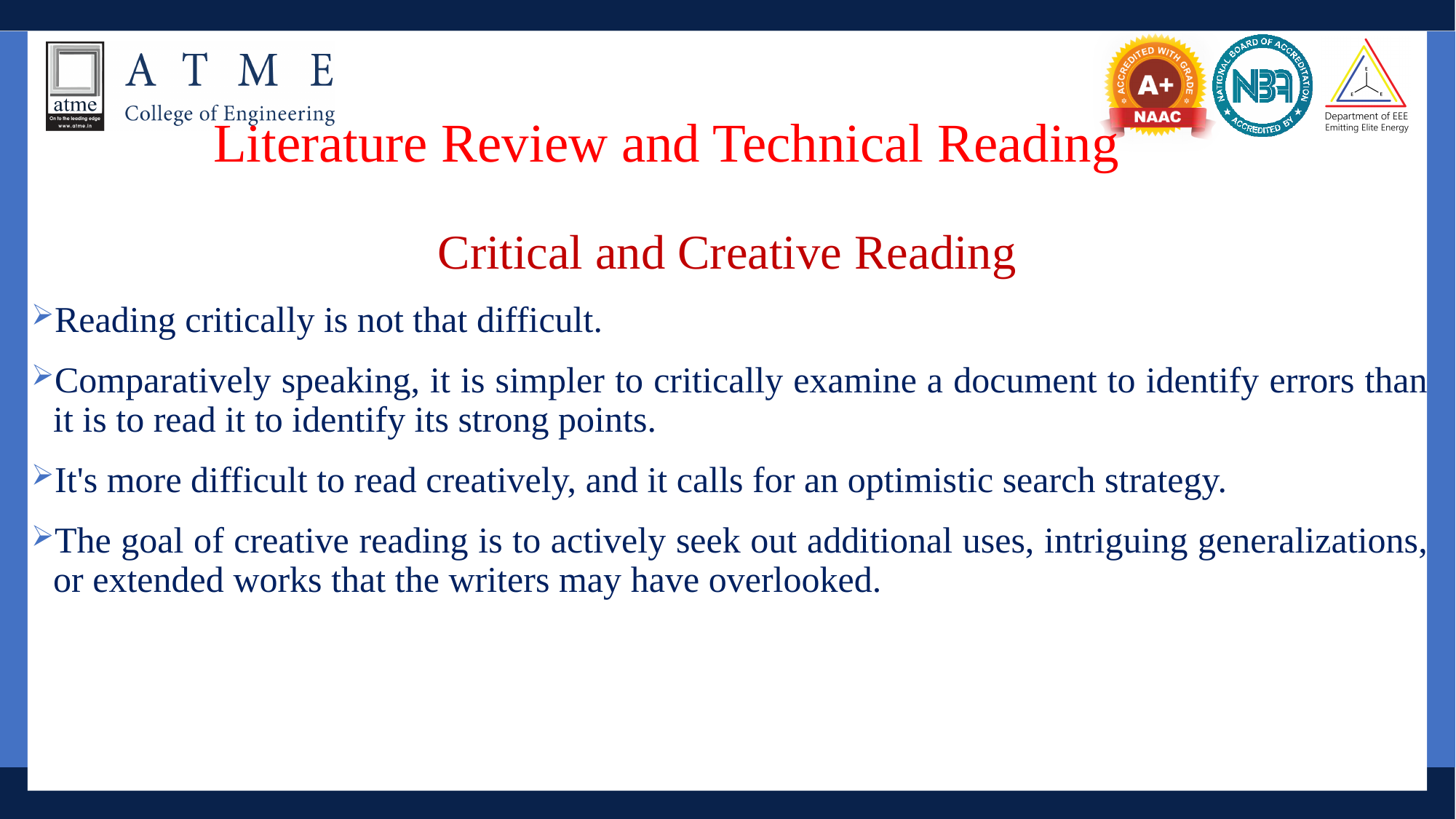

# Literature Review and Technical Reading
Critical and Creative Reading
Reading critically is not that difficult.
Comparatively speaking, it is simpler to critically examine a document to identify errors than it is to read it to identify its strong points.
It's more difficult to read creatively, and it calls for an optimistic search strategy.
The goal of creative reading is to actively seek out additional uses, intriguing generalizations, or extended works that the writers may have overlooked.